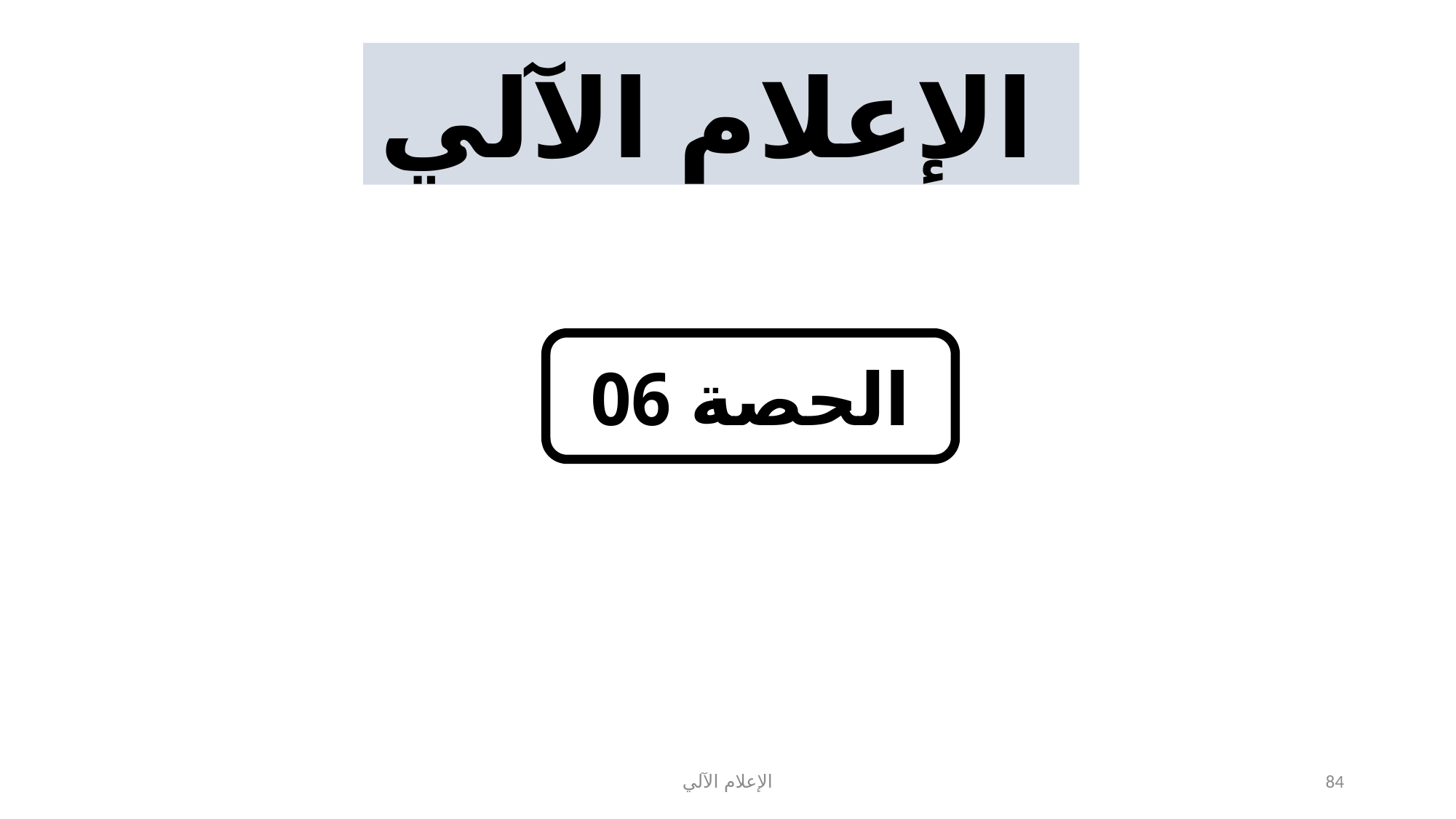

الإعلام الآلي
الحصة 06
الإعلام الآلي
84